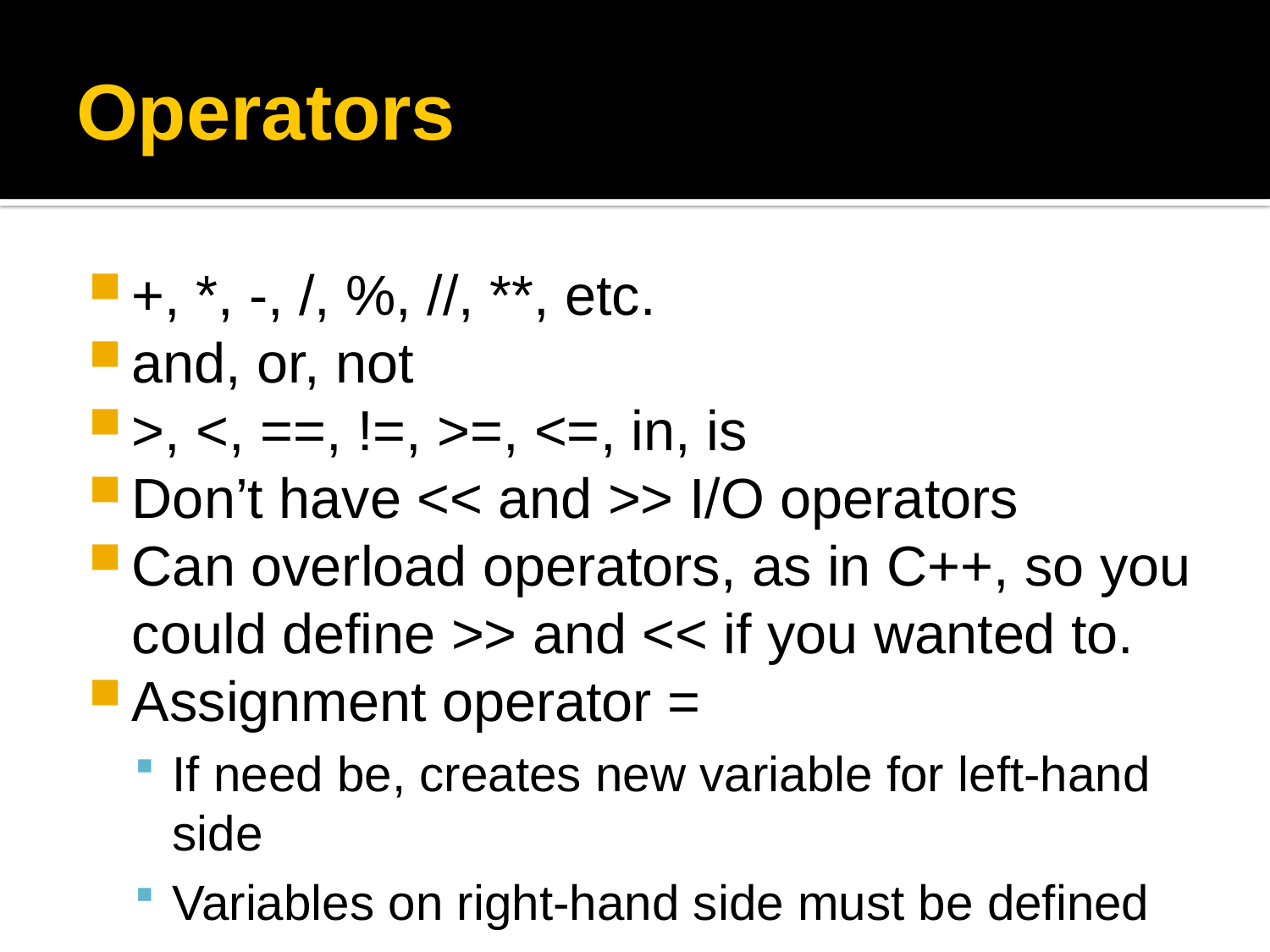

# Operators
+, *, -, /, %, //, **, etc.
and, or, not
>, <, ==, !=, >=, <=, in, is
Don’t have << and >> I/O operators
Can overload operators, as in C++, so you could define >> and << if you wanted to.
Assignment operator =
If need be, creates new variable for left-hand side
Variables on right-hand side must be defined